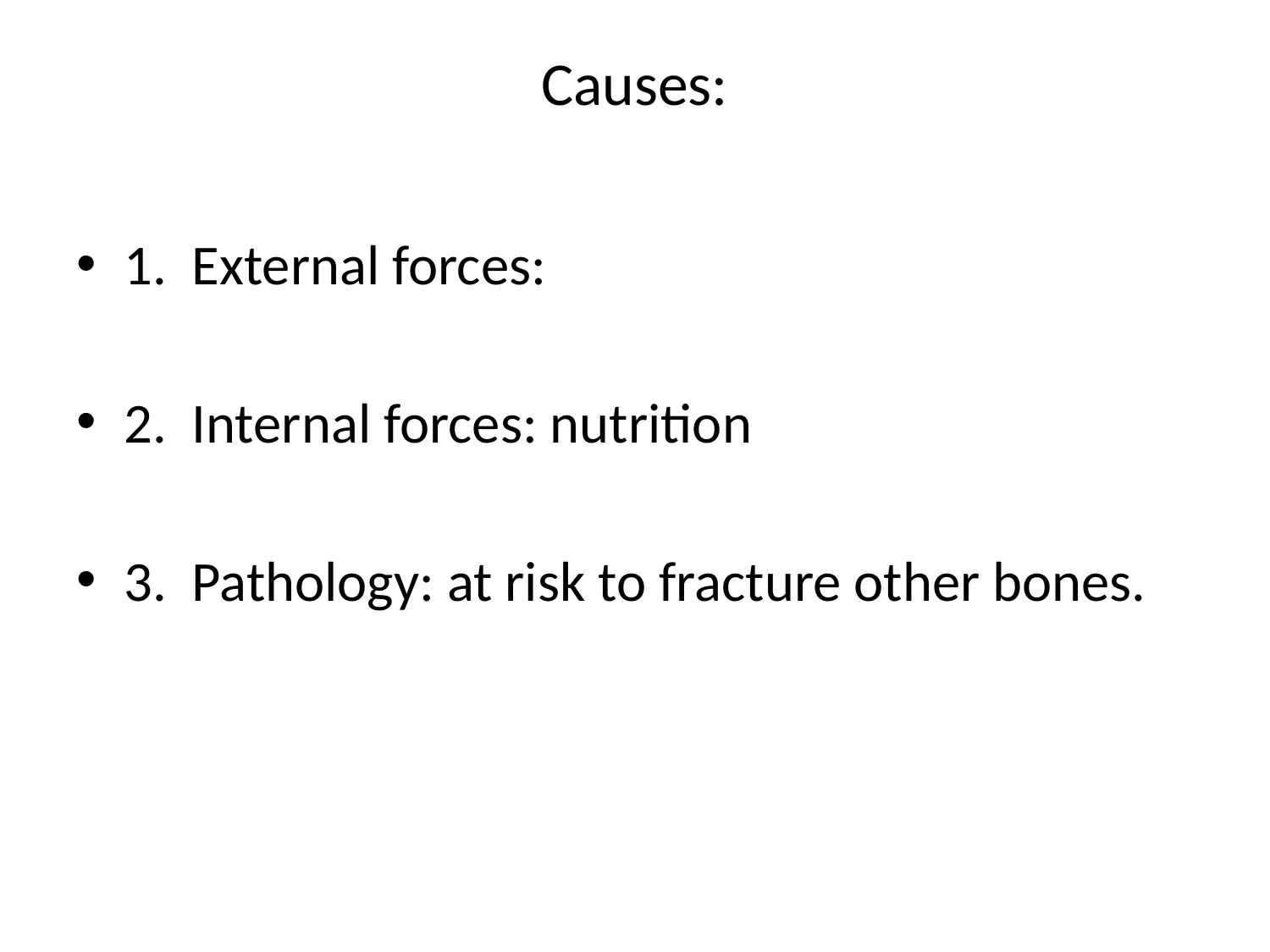

# Causes:
1.  External forces:

2.  Internal forces: nutrition

3.  Pathology: at risk to fracture other bones.